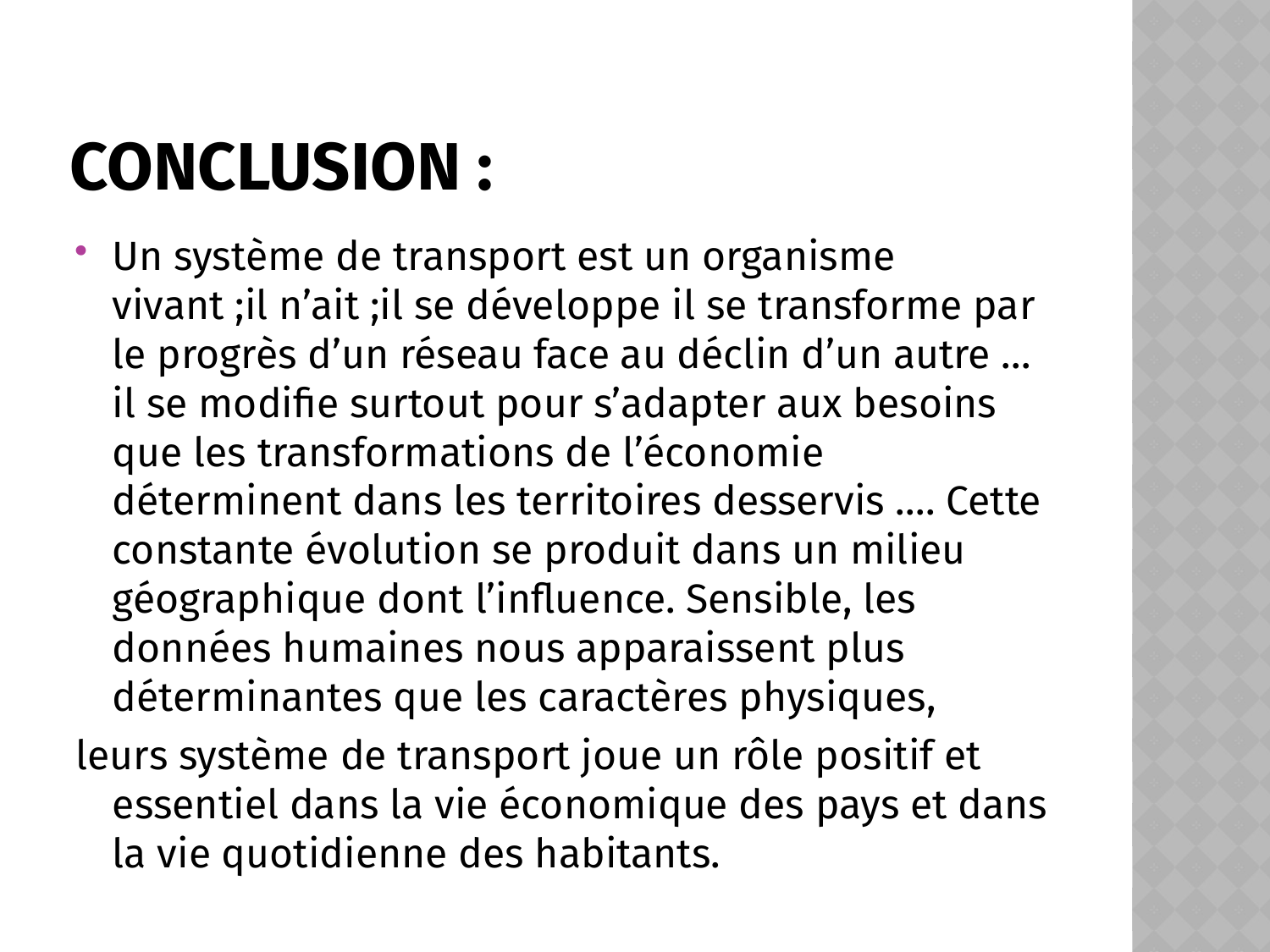

# Conclusion :
Un système de transport est un organisme vivant ;il n’ait ;il se développe il se transforme par le progrès d’un réseau face au déclin d’un autre … il se modifie surtout pour s’adapter aux besoins que les transformations de l’économie déterminent dans les territoires desservis …. Cette constante évolution se produit dans un milieu géographique dont l’influence. Sensible, les données humaines nous apparaissent plus déterminantes que les caractères physiques,
leurs système de transport joue un rôle positif et essentiel dans la vie économique des pays et dans la vie quotidienne des habitants.